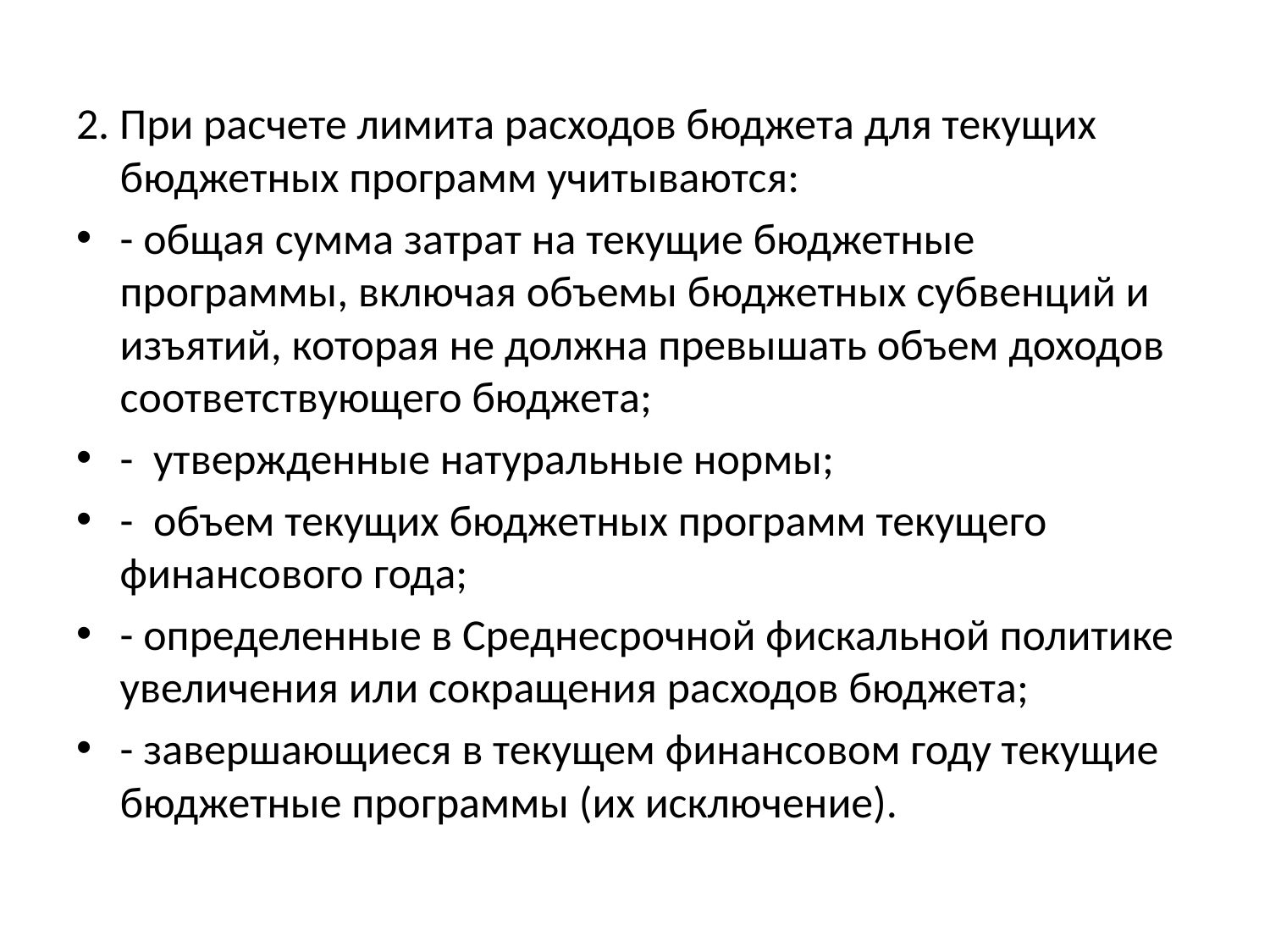

2. При расчете лимита расходов бюджета для текущих бюджет­ных программ учитываются:
- общая сумма затрат на текущие бюджетные программы, включая объемы бюджетных субвенций и изъятий, которая не должна превышать объем доходов соответствующего бюджета;
-  утвержденные натуральные нормы;
-  объем текущих бюджетных программ текущего финансо­вого года;
- определенные в Среднесрочной фискальной политике уве­личения или сокращения расходов бюджета;
- завершающиеся в текущем финансовом году текущие бюд­жетные программы (их исключение).